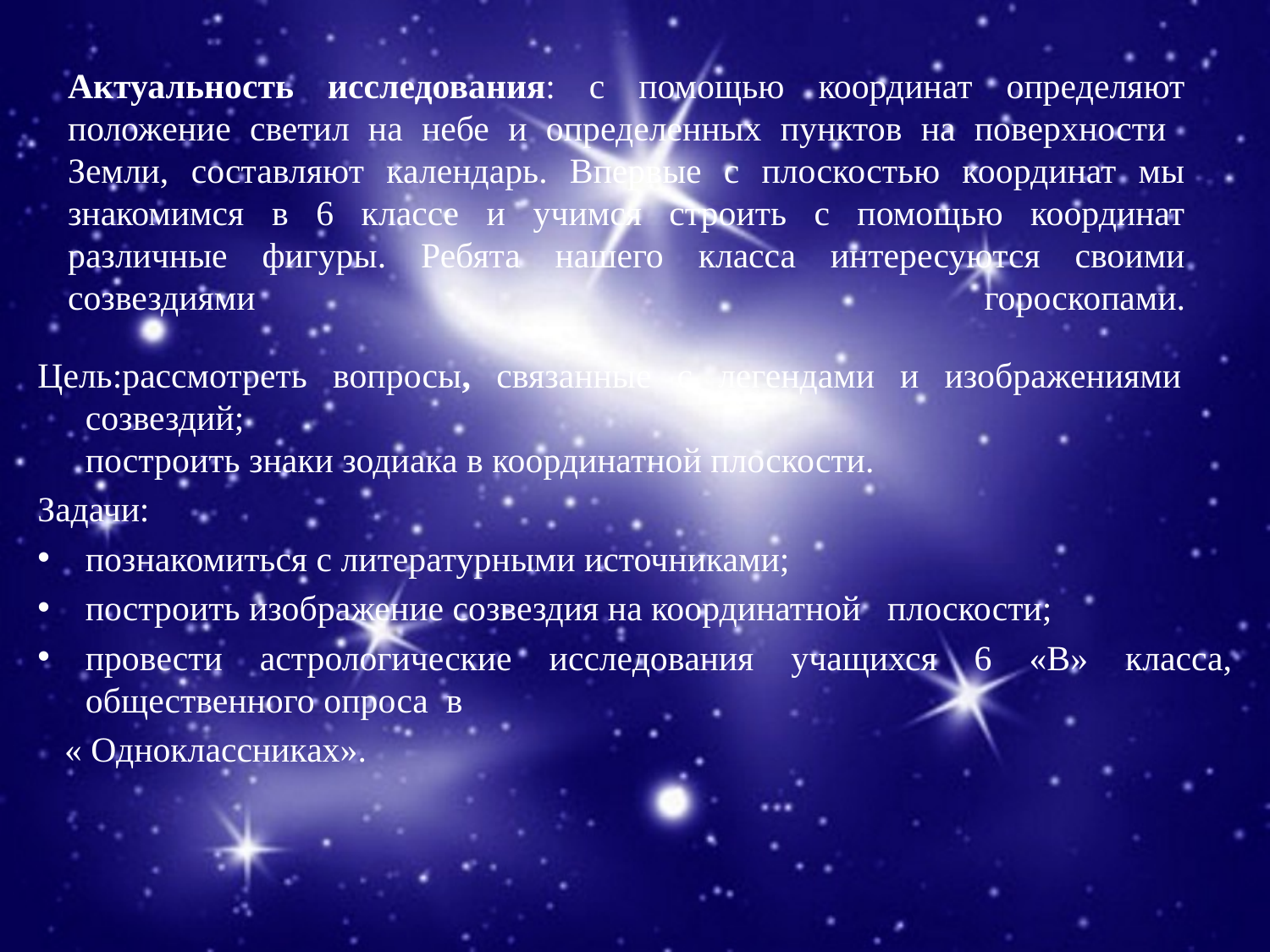

# Актуальность исследования: с помощью координат определяют положение светил на небе и определенных пунктов на поверхности  Земли, составляют календарь. Впервые с плоскостью координат мы знакомимся в 6 классе и учимся строить с помощью координат различные фигуры. Ребята нашего класса интересуются своими созвездиями гороскопами.
Цель:рассмотреть вопросы, связанные с легендами и изображениями   созвездий;
построить знаки зодиака в координатной плоскости.
Задачи:
познакомиться с литературными источниками;
построить изображение созвездия на координатной   плоскости;
провести астрологические исследования учащихся 6 «В» класса, общественного опроса  в
   « Одноклассниках».